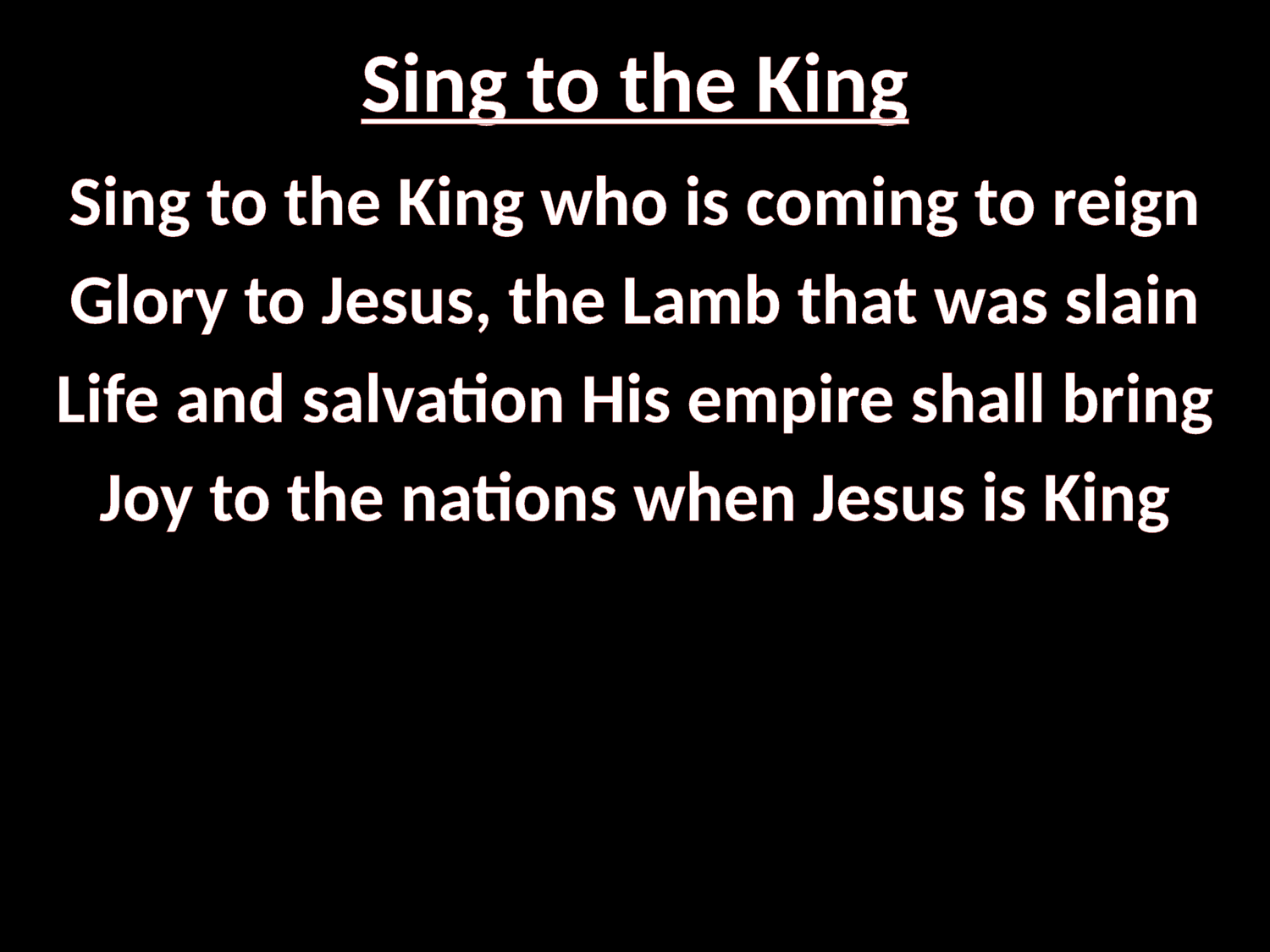

# Sing to the King
Sing to the King who is coming to reign
Glory to Jesus, the Lamb that was slain
Life and salvation His empire shall bring
Joy to the nations when Jesus is King